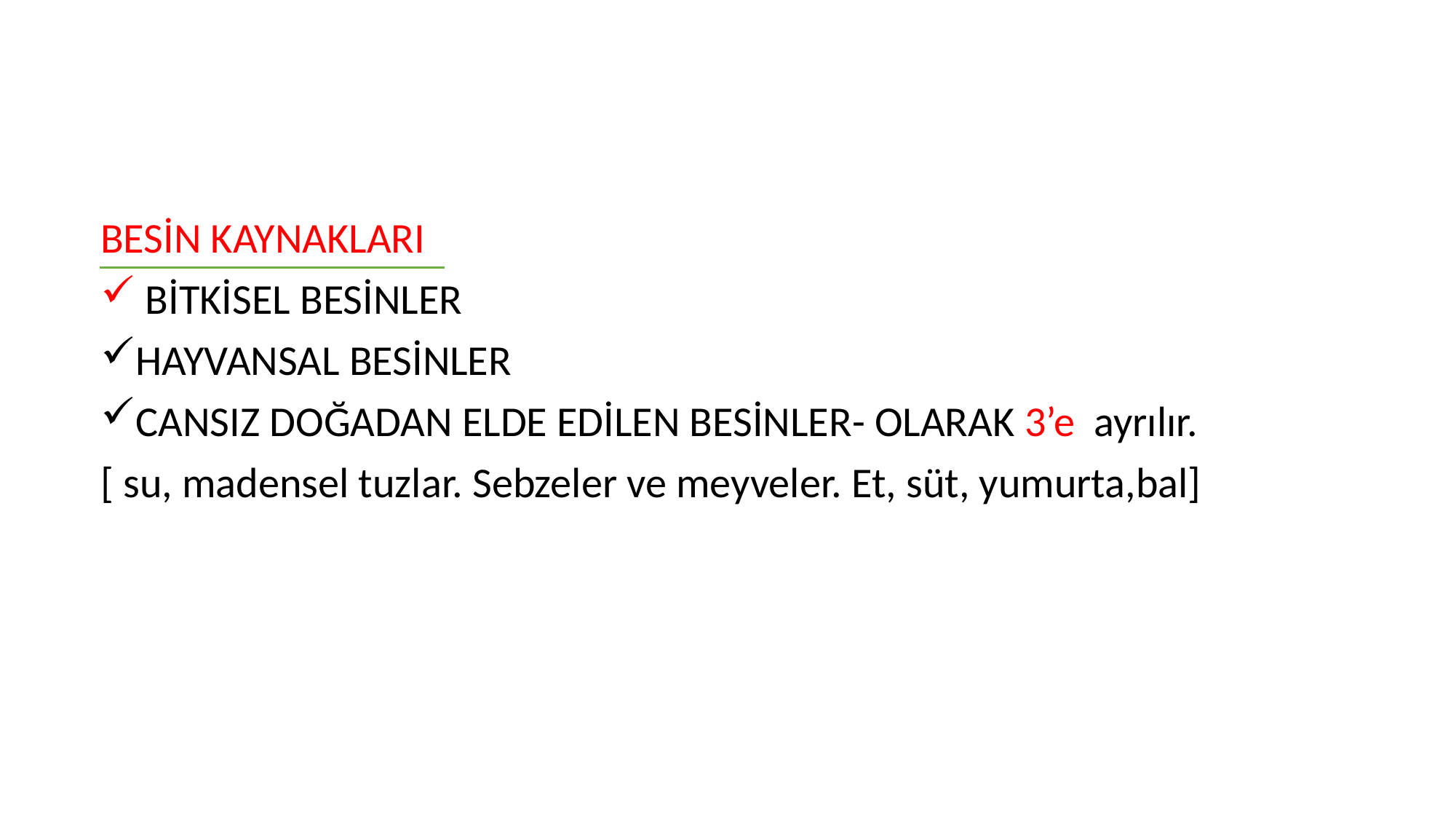

#
BESİN KAYNAKLARI
 BİTKİSEL BESİNLER
HAYVANSAL BESİNLER
CANSIZ DOĞADAN ELDE EDİLEN BESİNLER- OLARAK 3’e  ayrılır.
[ su, madensel tuzlar. Sebzeler ve meyveler. Et, süt, yumurta,bal]